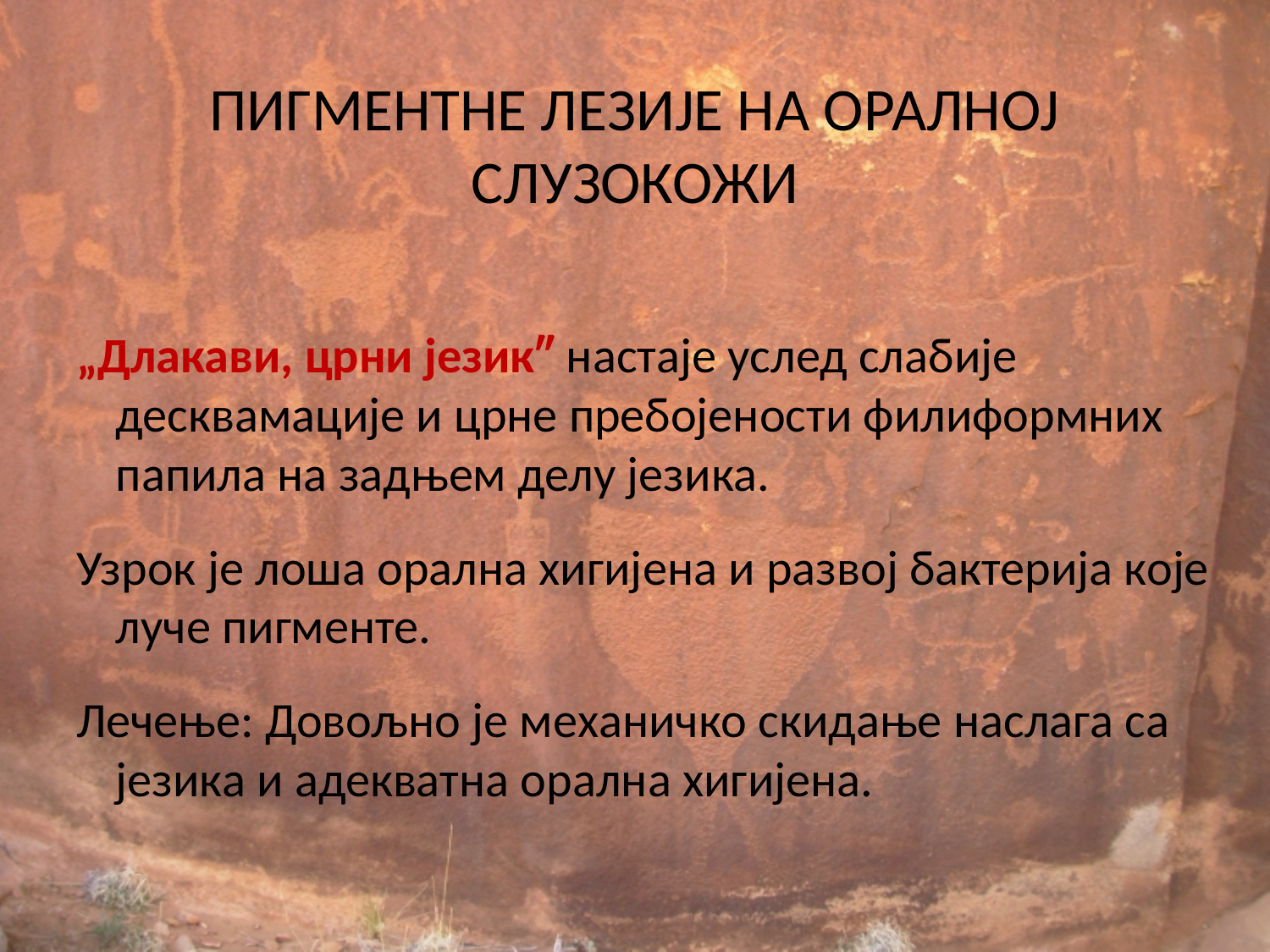

# ПИГМЕНТНЕ ЛЕЗИЈЕ НА ОРАЛНОЈ СЛУЗОКОЖИ
„Длакави, црни језик″ настаје услед слабије десквамације и црне пребојености филиформних папила на задњем делу језика.

Узрок је лоша орална хигијена и развој бактерија које луче пигменте.

Лечење: Довољно је механичко скидање наслага са језика и адекватна орална хигијена.